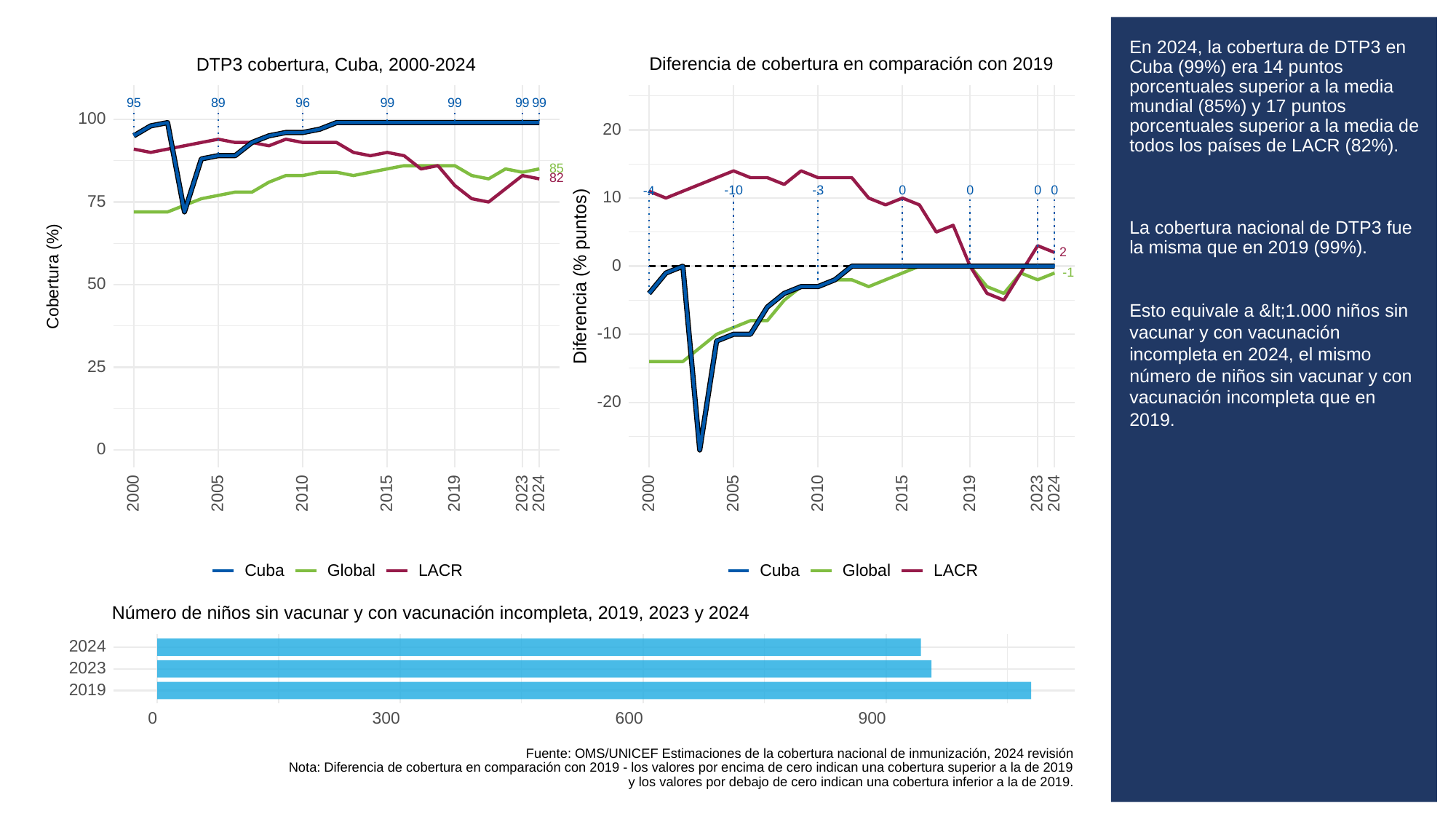

# En 2024, la cobertura de DTP3 en Cuba (99%) era 14 puntos porcentuales superior a la media mundial (85%) y 17 puntos porcentuales superior a la media de todos los países de LACR (82%).

La cobertura nacional de DTP3 fue la misma que en 2019 (99%).

Esto equivale a &lt;1.000 niños sin vacunar y con vacunación incompleta en 2024, el mismo número de niños sin vacunar y con vacunación incompleta que en 2019.

Diferencia de cobertura en comparación con 2019
DTP3 cobertura, Cuba, 2000-2024

95
89
96
99
99
99
99

100

20

85

82
-3
-10
0
0
0
0
-4
10

75

2
0

Diferencia (% puntos)
-1
Cobertura (%)
50

-10

25

-20

0

2023
2023
2000
2005
2010
2015
2019
2024
2000
2005
2010
2015
2019
2024
Cuba
Global
LACR
Cuba
Global
LACR

Número de niños sin vacunar y con vacunación incompleta, 2019, 2023 y 2024

2024

2023

2019

300
0
600
900
Fuente: OMS/UNICEF Estimaciones de la cobertura nacional de inmunización, 2024 revisión
Nota: Diferencia de cobertura en comparación con 2019 - los valores por encima de cero indican una cobertura superior a la de 2019
y los valores por debajo de cero indican una cobertura inferior a la de 2019.